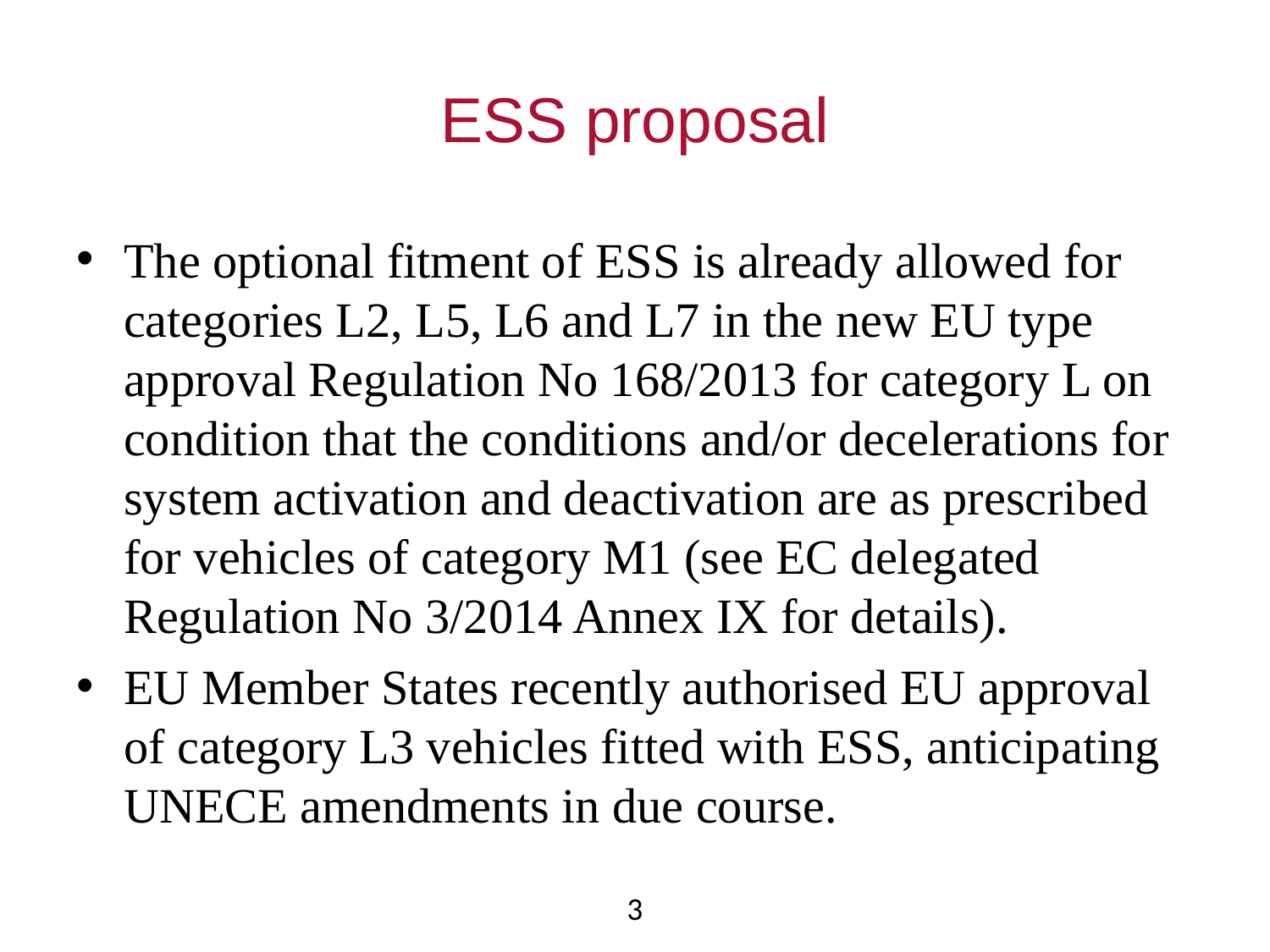

# ESS proposal
The optional fitment of ESS is already allowed for categories L2, L5, L6 and L7 in the new EU type approval Regulation No 168/2013 for category L on condition that the conditions and/or decelerations for system activation and deactivation are as prescribed for vehicles of category M1 (see EC delegated Regulation No 3/2014 Annex IX for details).
EU Member States recently authorised EU approval of category L3 vehicles fitted with ESS, anticipating UNECE amendments in due course.

3